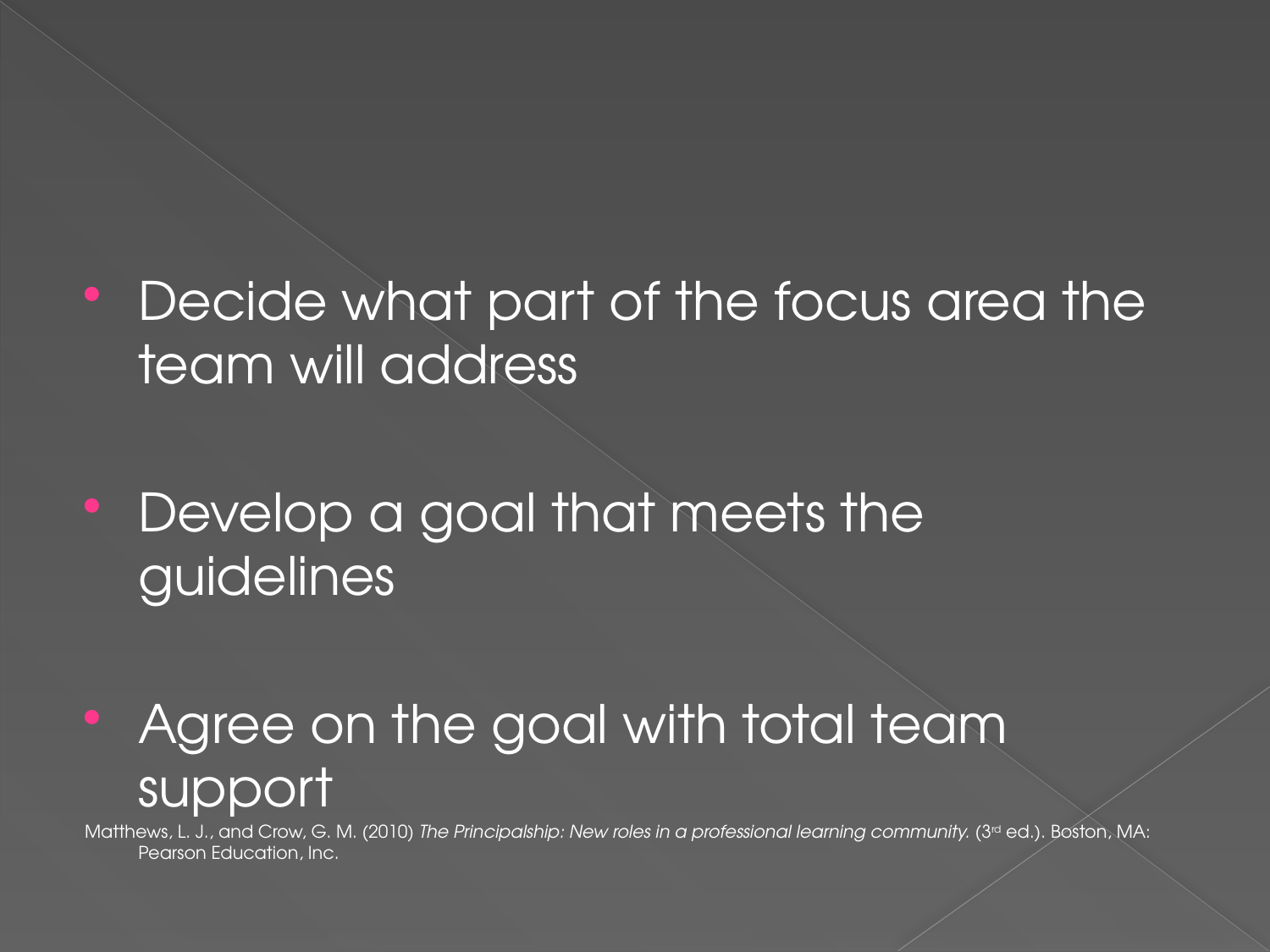

#
Decide what part of the focus area the team will address

Develop a goal that meets the guidelines

Agree on the goal with total team support
Matthews, L. J., and Crow, G. M. (2010) The Principalship: New roles in a professional learning community. (3rd ed.). Boston, MA: Pearson Education, Inc.